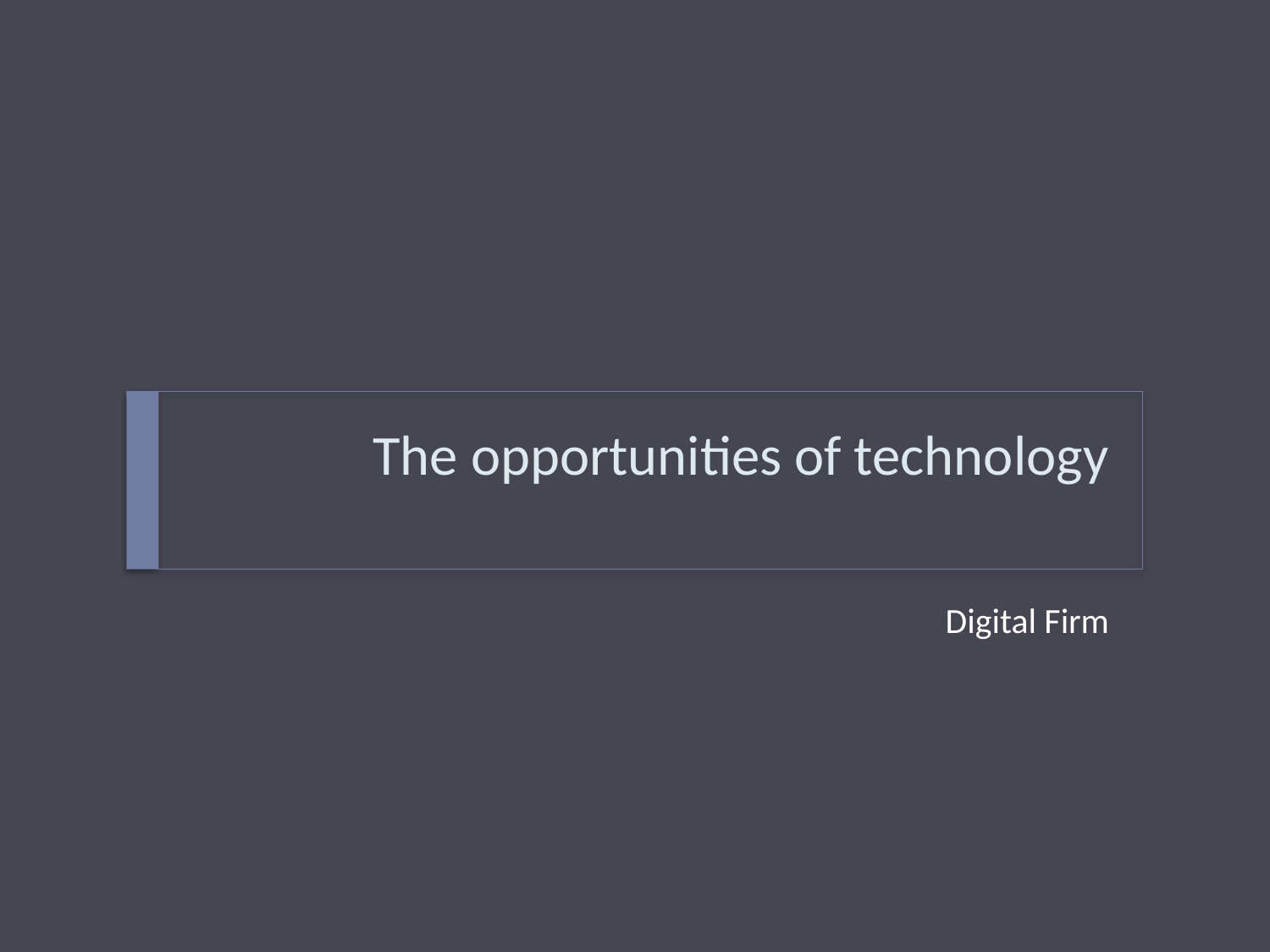

# The opportunities of technology
 Digital Firm